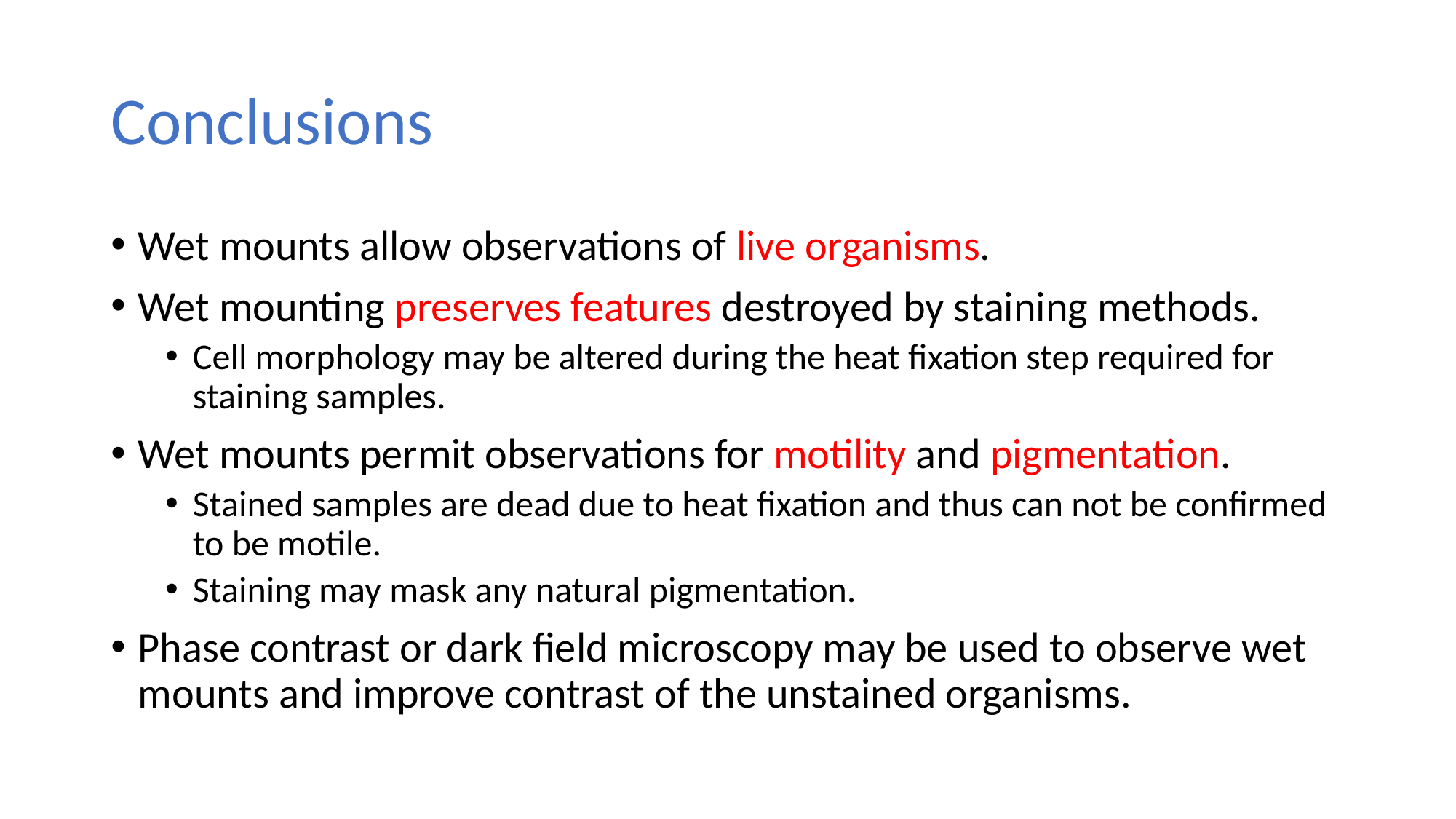

# Conclusions
Wet mounts allow observations of live organisms.
Wet mounting preserves features destroyed by staining methods.
Cell morphology may be altered during the heat fixation step required for staining samples.
Wet mounts permit observations for motility and pigmentation.
Stained samples are dead due to heat fixation and thus can not be confirmed to be motile.
Staining may mask any natural pigmentation.
Phase contrast or dark field microscopy may be used to observe wet mounts and improve contrast of the unstained organisms.